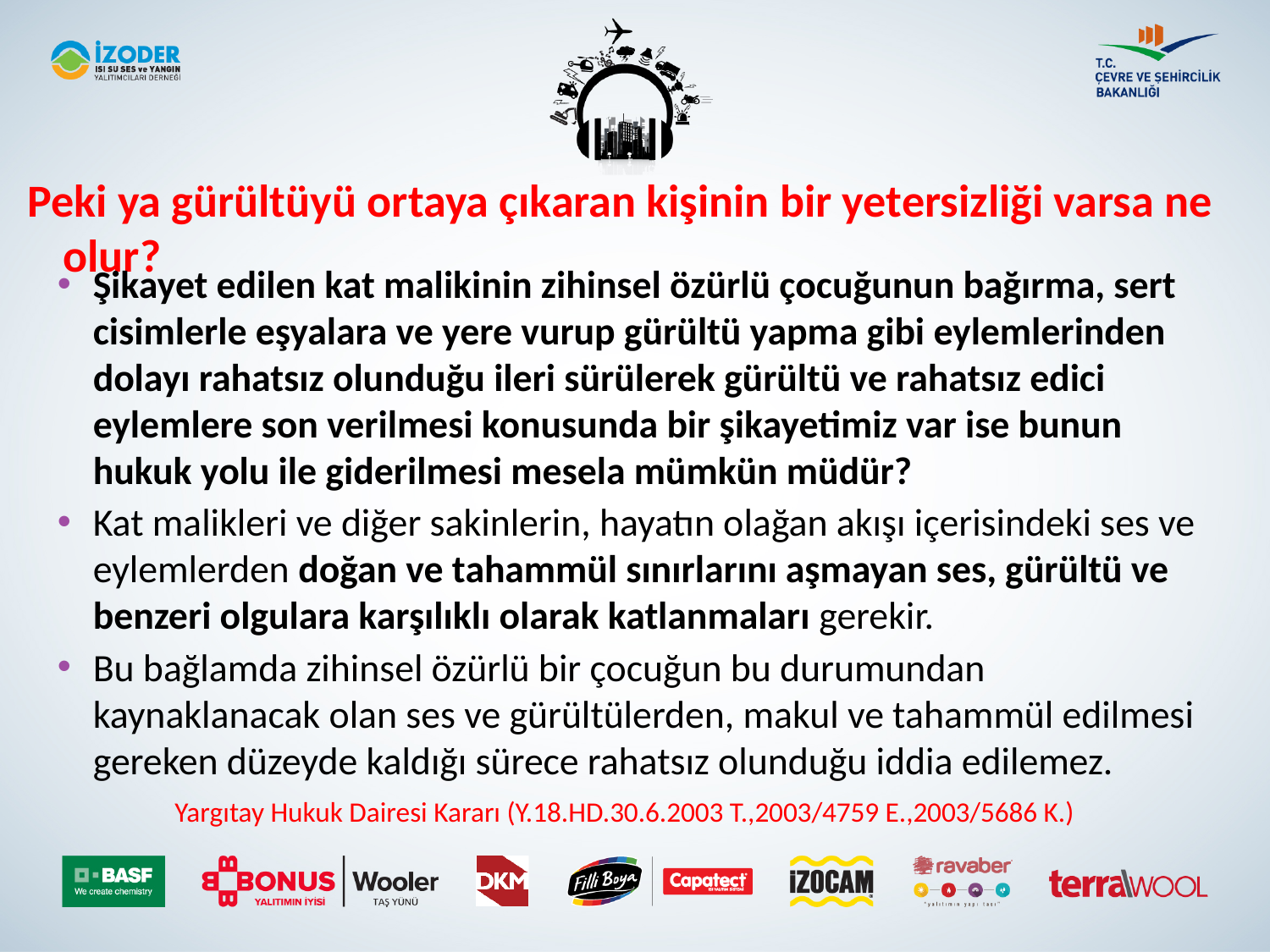

Peki ya gürültüyü ortaya çıkaran kişinin bir yetersizliği varsa ne olur?
Şikayet edilen kat malikinin zihinsel özürlü çocuğunun bağırma, sert cisimlerle eşyalara ve yere vurup gürültü yapma gibi eylemlerinden dolayı rahatsız olunduğu ileri sürülerek gürültü ve rahatsız edici eylemlere son verilmesi konusunda bir şikayetimiz var ise bunun hukuk yolu ile giderilmesi mesela mümkün müdür?
Kat malikleri ve diğer sakinlerin, hayatın olağan akışı içerisindeki ses ve eylemlerden doğan ve tahammül sınırlarını aşmayan ses, gürültü ve benzeri olgulara karşılıklı olarak katlanmaları gerekir.
Bu bağlamda zihinsel özürlü bir çocuğun bu durumundan kaynaklanacak olan ses ve gürültülerden, makul ve tahammül edilmesi gereken düzeyde kaldığı sürece rahatsız olunduğu iddia edilemez.
Yargıtay Hukuk Dairesi Kararı (Y.18.HD.30.6.2003 T.,2003/4759 E.,2003/5686 K.)